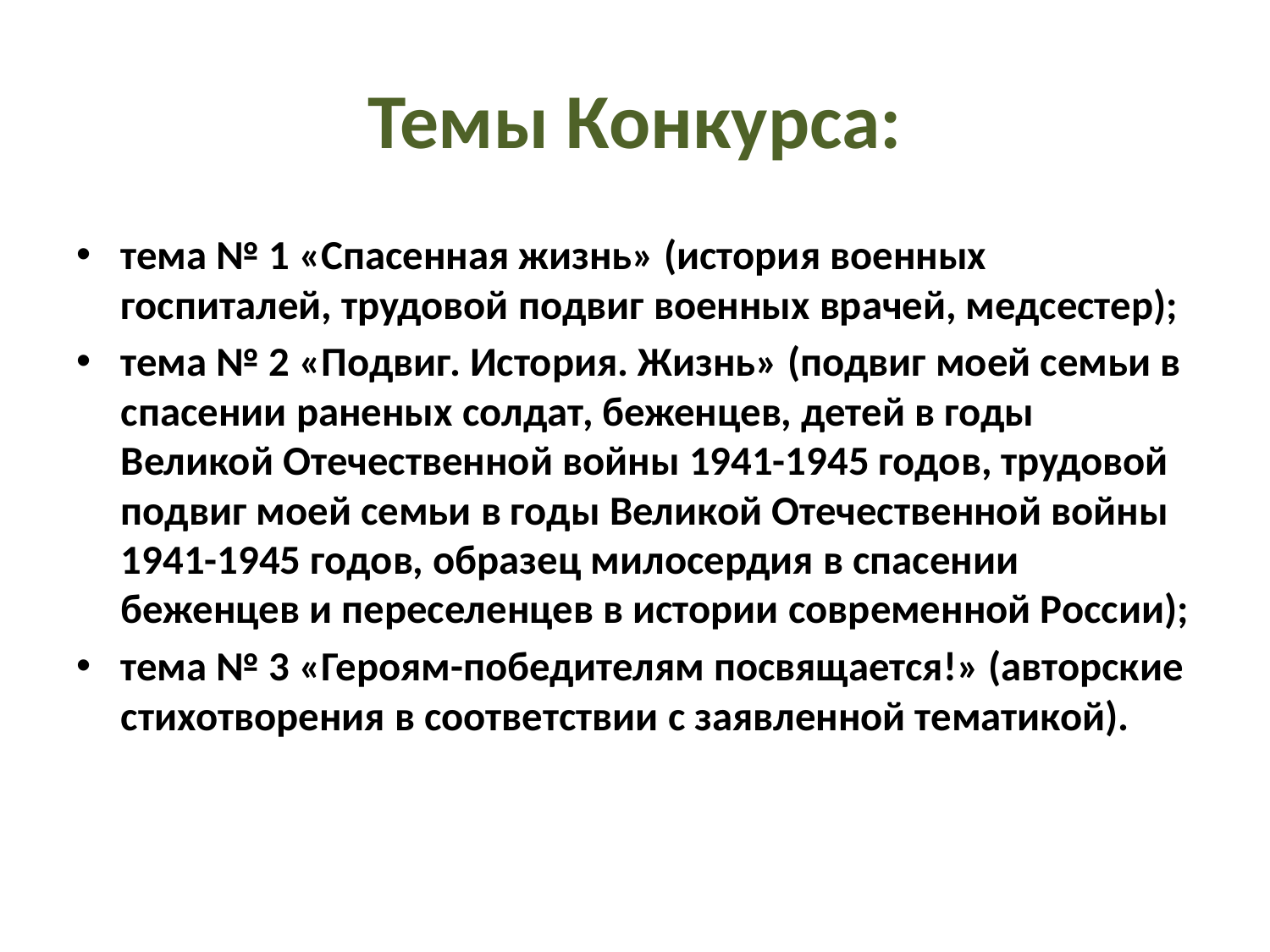

# Темы Конкурса:
тема № 1 «Спасенная жизнь» (история военных госпиталей, трудовой подвиг военных врачей, медсестер);
тема № 2 «Подвиг. История. Жизнь» (подвиг моей семьи в спасении раненых солдат, беженцев, детей в годы Великой Отечественной войны 1941-1945 годов, трудовой подвиг моей семьи в годы Великой Отечественной войны 1941-1945 годов, образец милосердия в спасении беженцев и переселенцев в истории современной России);
тема № 3 «Героям-победителям посвящается!» (авторские стихотворения в соответствии с заявленной тематикой).